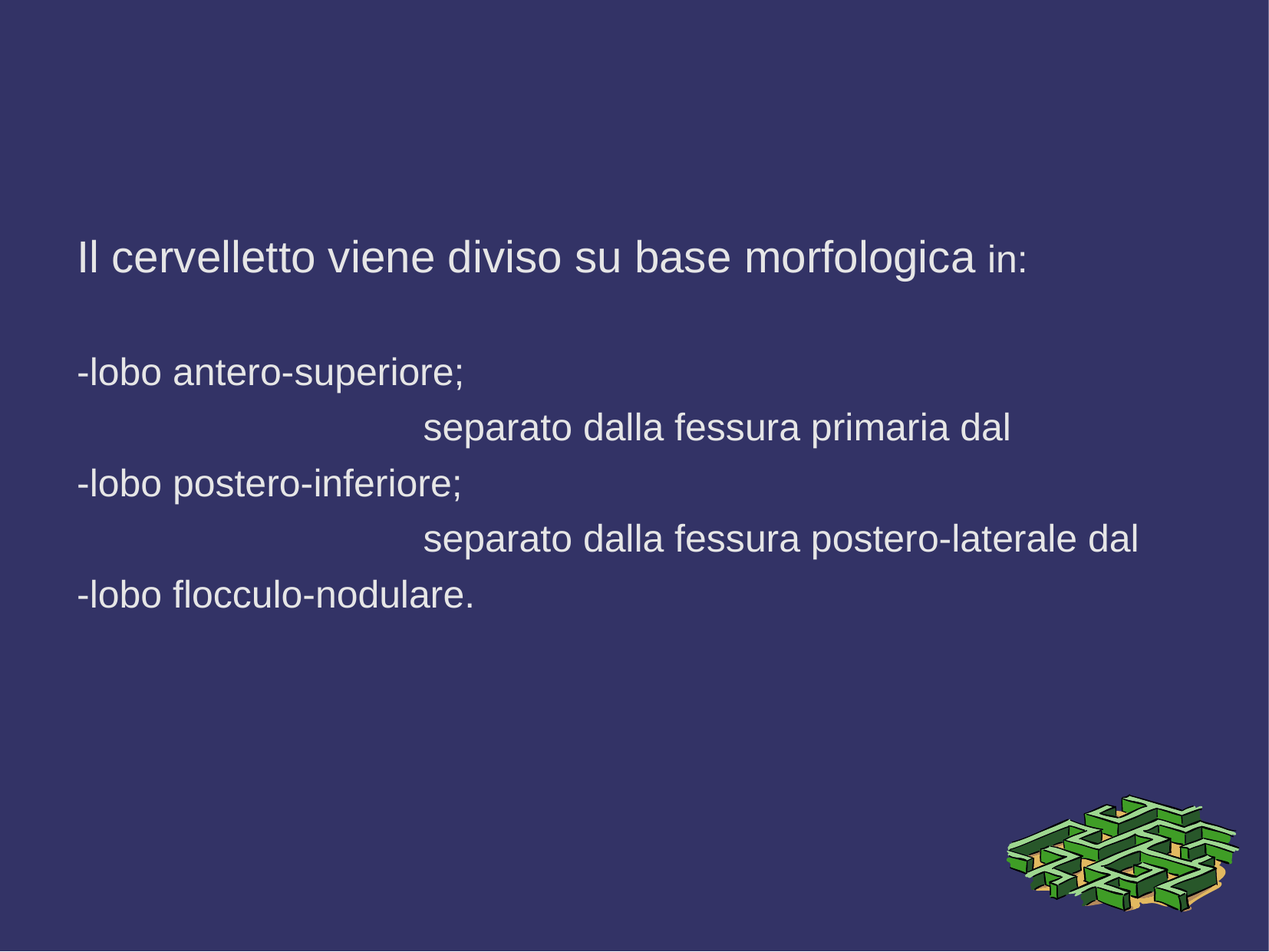

# Il cervelletto viene diviso su base morfologica in:

-lobo antero-superiore;
			       separato dalla fessura primaria dal
-lobo postero-inferiore;
			       separato dalla fessura postero-laterale dal
-lobo flocculo-nodulare.